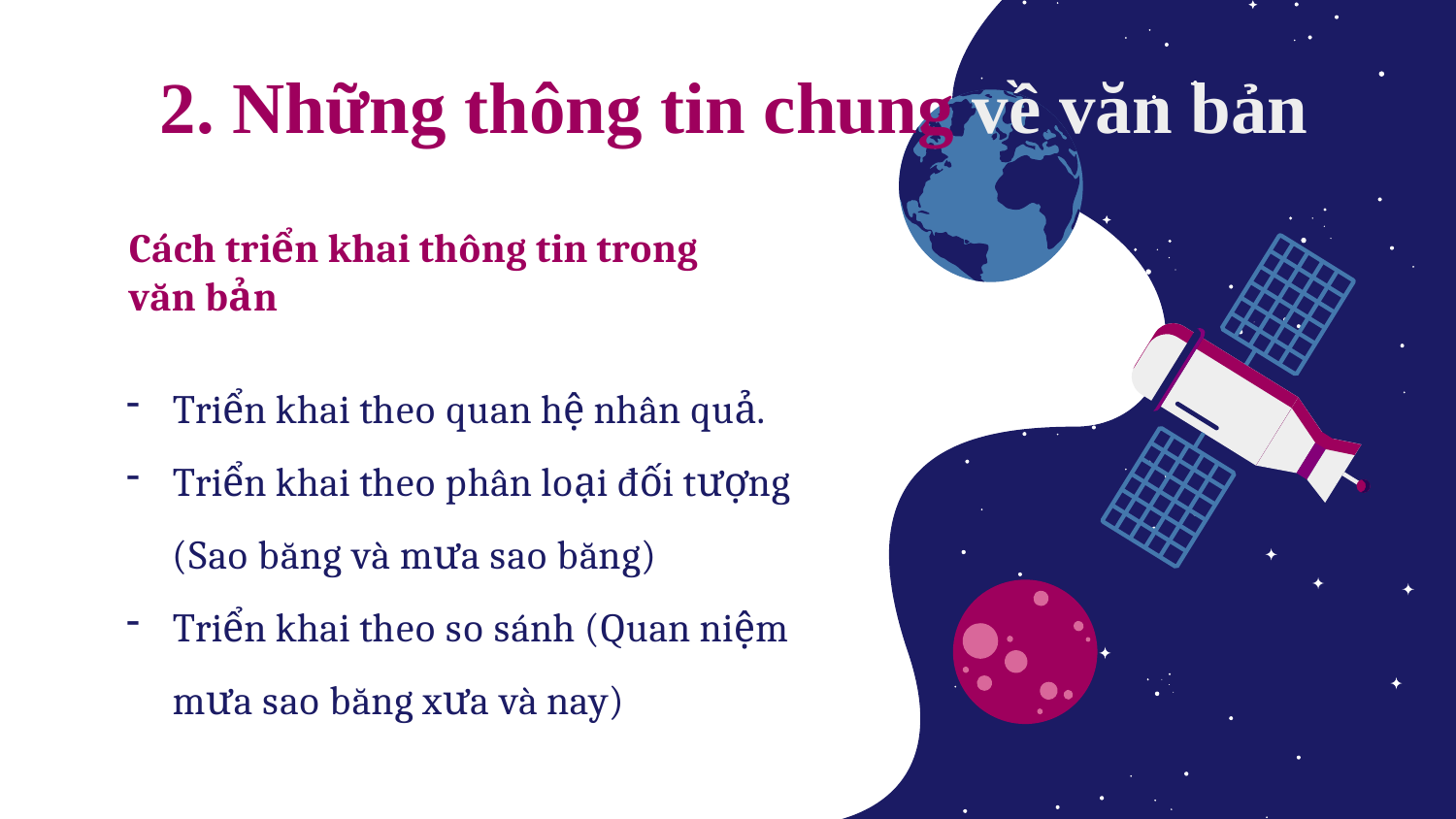

2. Những thông tin chung về văn bản

# Cách triển khai thông tin trong văn bản

Triển khai theo quan hệ nhân quả.
Triển khai theo phân loại đối tượng (Sao băng và mưa sao băng)
Triển khai theo so sánh (Quan niệm mưa sao băng xưa và nay)